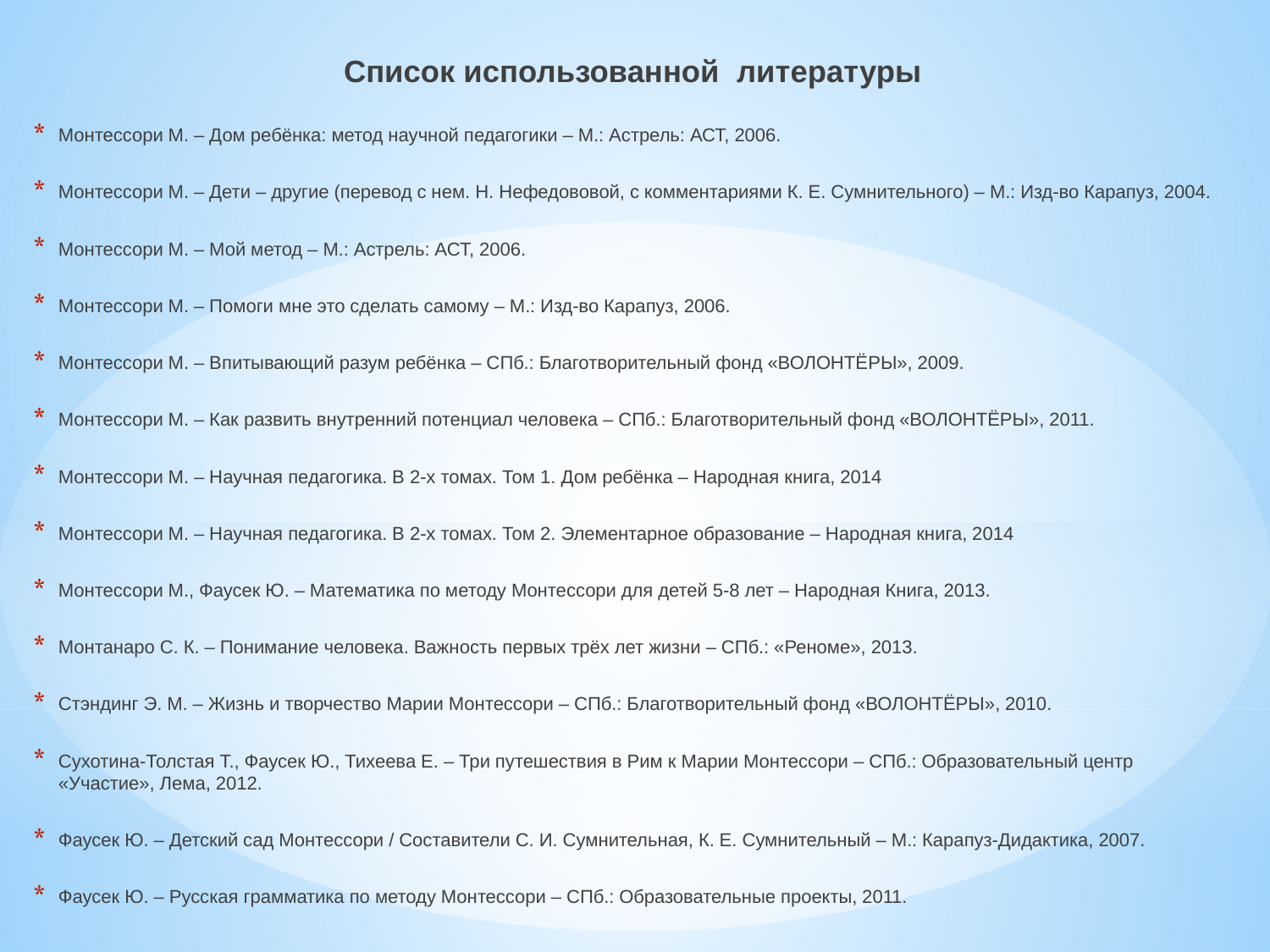

Список использованной  литературы

Монтессори М. – Дом ребёнка: метод научной педагогики – М.: Астрель: АСТ, 2006.

Монтессори М. – Дети – другие (перевод с нем. Н. Нефедововой, c комментариями К. Е. Сумнительного) – М.: Изд-во Карапуз, 2004.

Монтессори М. – Мой метод – М.: Астрель: АСТ, 2006.

Монтессори М. – Помоги мне это сделать самому – М.: Изд-во Карапуз, 2006.

Монтессори М. – Впитывающий разум ребёнка – СПб.: Благотворительный фонд «ВОЛОНТЁРЫ», 2009.

Монтессори М. – Как развить внутренний потенциал человека – СПб.: Благотворительный фонд «ВОЛОНТЁРЫ», 2011.

Монтессори М. – Научная педагогика. В 2-х томах. Том 1. Дом ребёнка – Народная книга, 2014

Монтессори М. – Научная педагогика. В 2-х томах. Том 2. Элементарное образование – Народная книга, 2014

Монтессори М., Фаусек Ю. – Математика по методу Монтессори для детей 5-8 лет – Народная Книга, 2013.

Монтанаро С. К. – Понимание человека. Важность первых трёх лет жизни – СПб.: «Реноме», 2013.

Стэндинг Э. М. – Жизнь и творчество Марии Монтессори – СПб.: Благотворительный фонд «ВОЛОНТЁРЫ», 2010.

Сухотина-Толстая Т., Фаусек Ю., Тихеева Е. – Три путешествия в Рим к Марии Монтессори – СПб.: Образовательный центр «Участие», Лема, 2012.

Фаусек Ю. – Детский сад Монтессори / Составители С. И. Сумнительная, К. Е. Сумнительный – М.: Карапуз-Дидактика, 2007.

Фаусек Ю. – Русская грамматика по методу Монтессори – СПб.: Образовательные проекты, 2011.